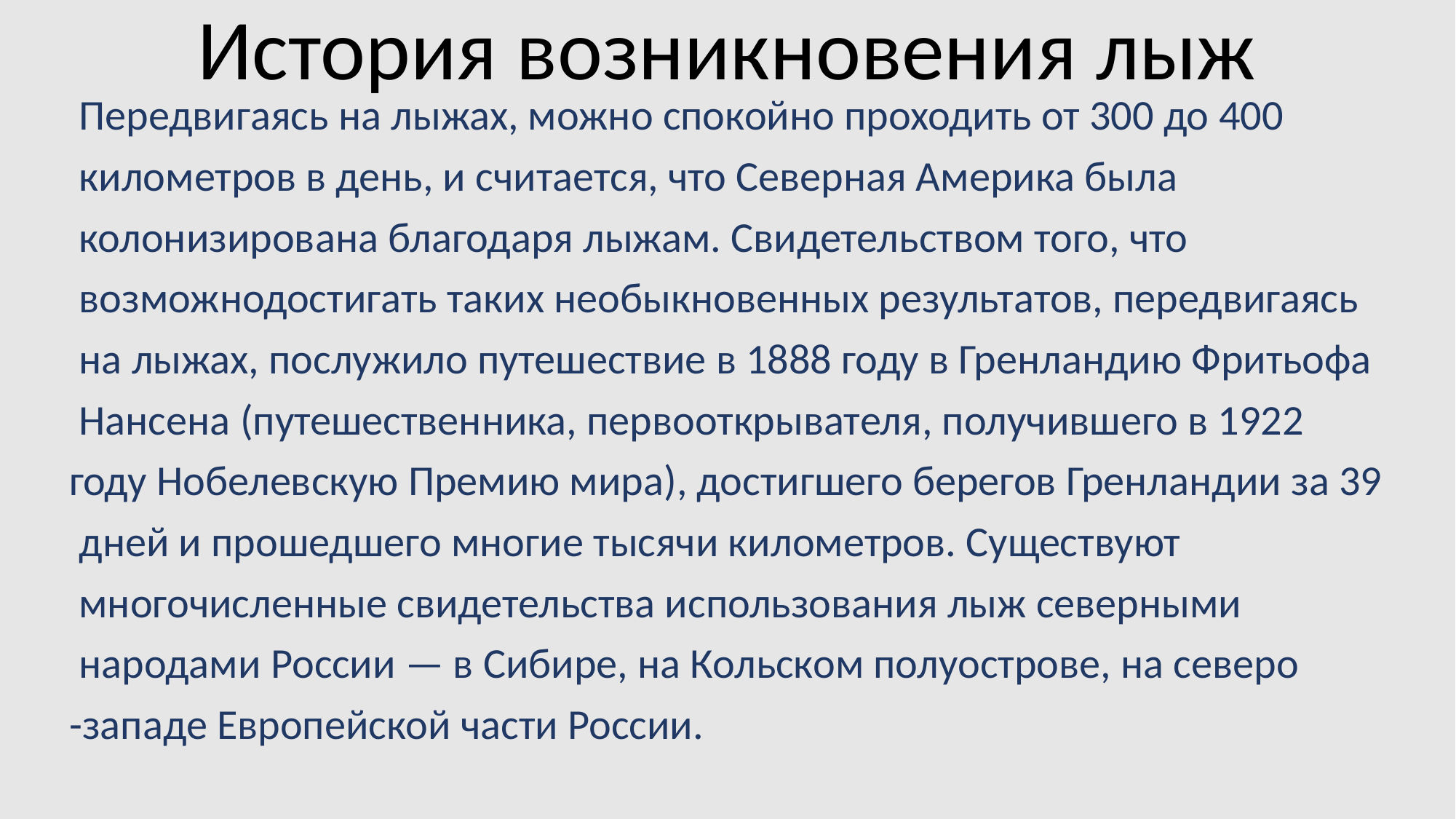

# История возникновения лыж
 Передвигаясь на лыжах, можно спокойно проходить от 300 до 400
 километров в день, и считается, что Северная Америка была
 колонизирована благодаря лыжам. Свидетельством того, что
 возможнодостигать таких необыкновенных результатов, передвигаясь
 на лыжах, послужило путешествие в 1888 году в Гренландию Фритьофа
 Нансена (путешественника, первооткрывателя, получившего в 1922
году Нобелевскую Премию мира), достигшего берегов Гренландии за 39
 дней и прошедшего многие тысячи километров. Существуют
 многочисленные свидетельства использования лыж северными
 народами России — в Сибире, на Кольском полуострове, на северо
-западе Европейской части России.